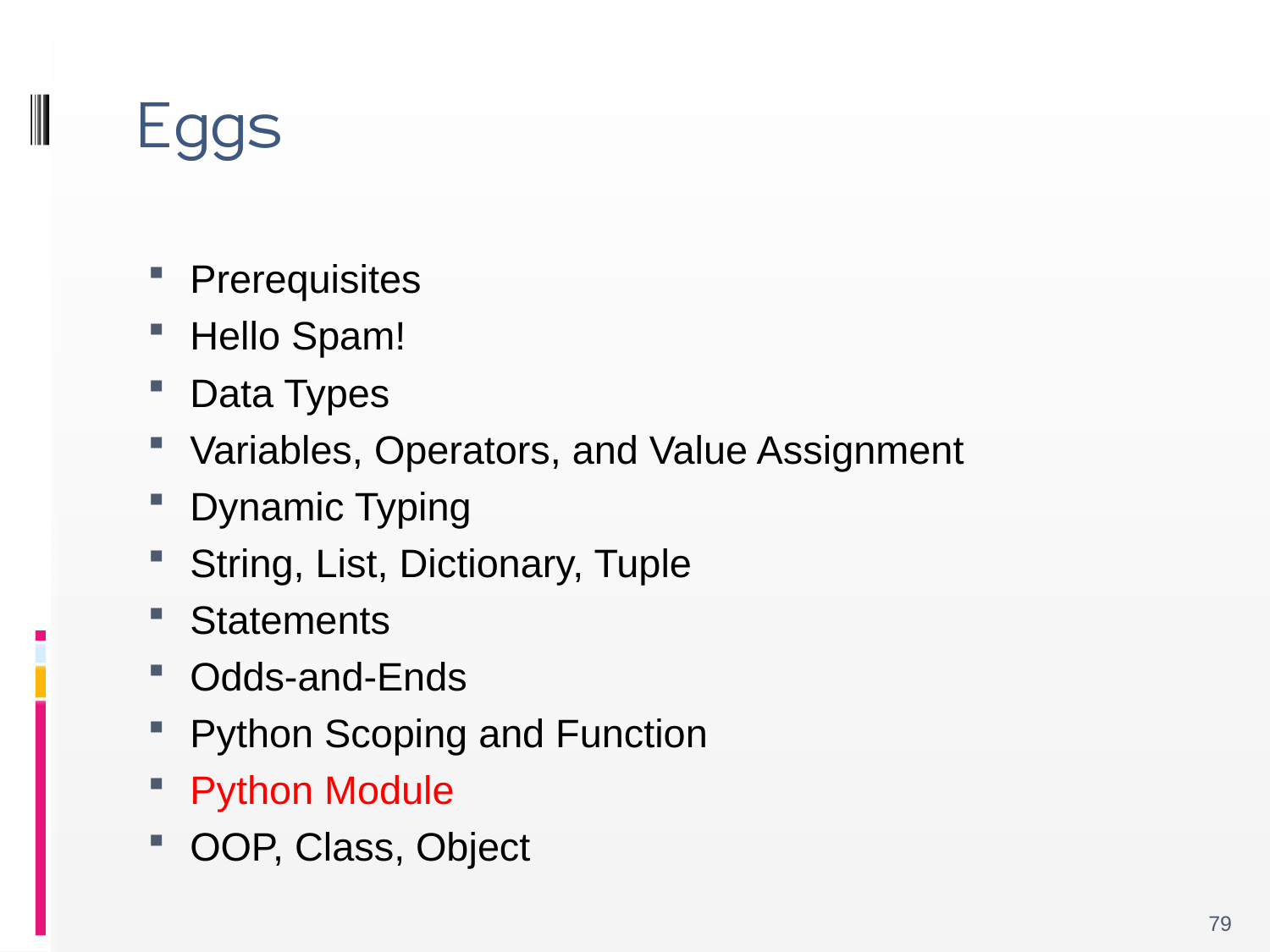

# Eggs
Prerequisites
Hello Spam!
Data Types
Variables, Operators, and Value Assignment
Dynamic Typing
String, List, Dictionary, Tuple
Statements
Odds-and-Ends
Python Scoping and Function
Python Module
OOP, Class, Object

79